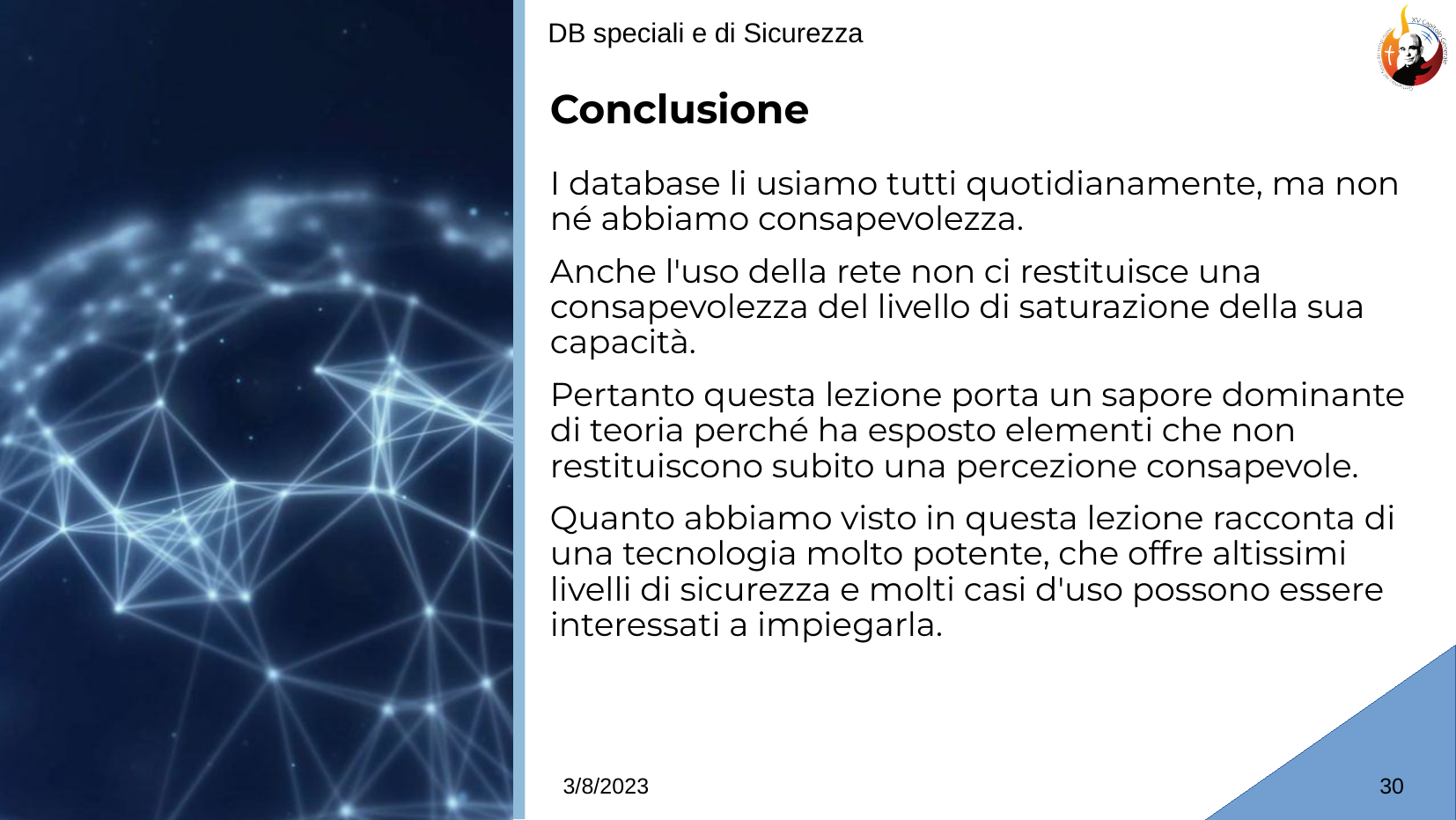

DB speciali e di Sicurezza
# Conclusione
I database li usiamo tutti quotidianamente, ma non né abbiamo consapevolezza.
Anche l'uso della rete non ci restituisce una consapevolezza del livello di saturazione della sua capacità.
Pertanto questa lezione porta un sapore dominante di teoria perché ha esposto elementi che non restituiscono subito una percezione consapevole.
Quanto abbiamo visto in questa lezione racconta di una tecnologia molto potente, che offre altissimi livelli di sicurezza e molti casi d'uso possono essere interessati a impiegarla.